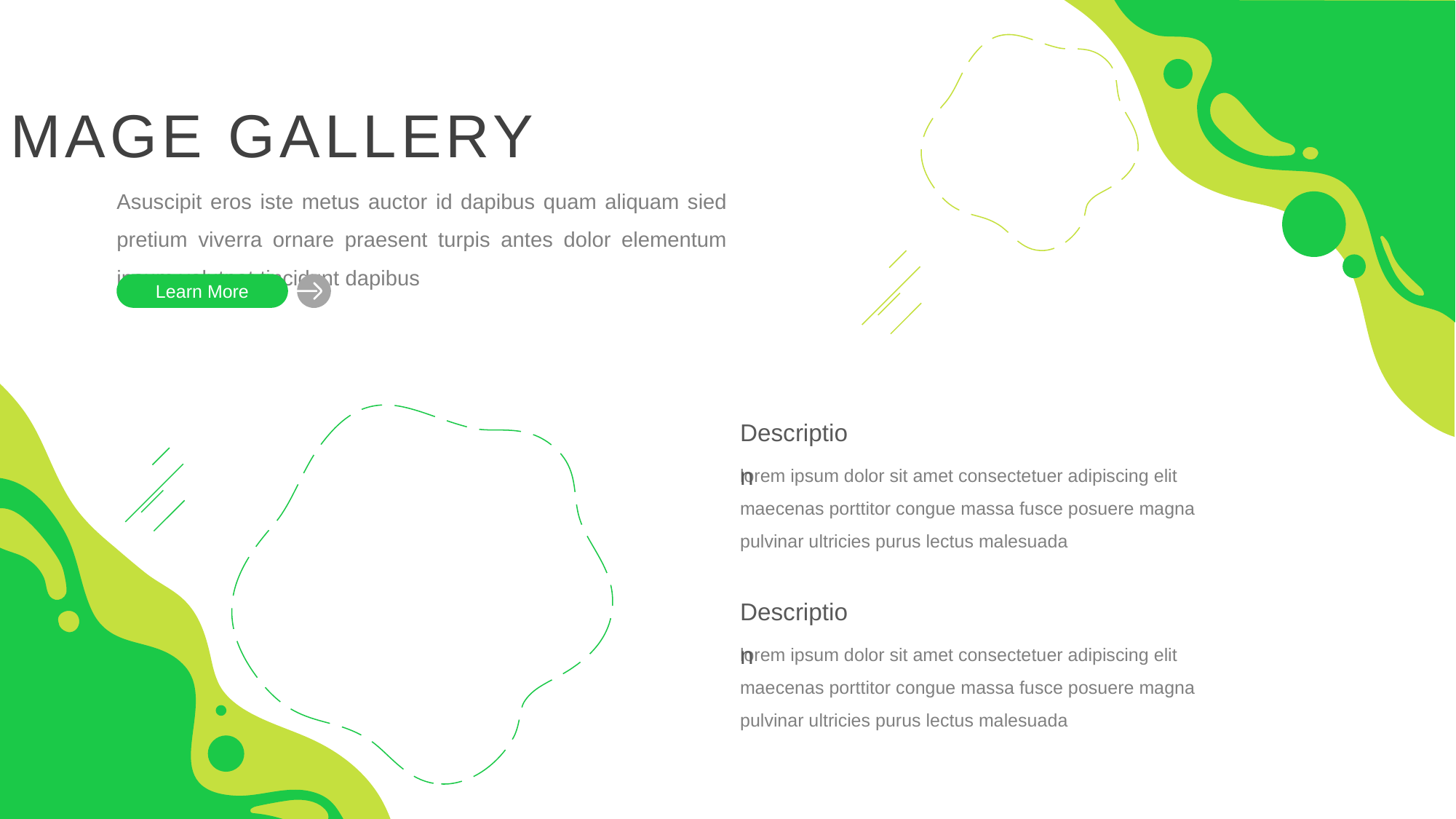

IMAGE GALLERY
Asuscipit eros iste metus auctor id dapibus quam aliquam sied pretium viverra ornare praesent turpis antes dolor elementum ipsum volutpat tincidunt dapibus

Learn More

Description

lorem ipsum dolor sit amet consectetuer adipiscing elit maecenas porttitor congue massa fusce posuere magna pulvinar ultricies purus lectus malesuada

Description
lorem ipsum dolor sit amet consectetuer adipiscing elit maecenas porttitor congue massa fusce posuere magna pulvinar ultricies purus lectus malesuada